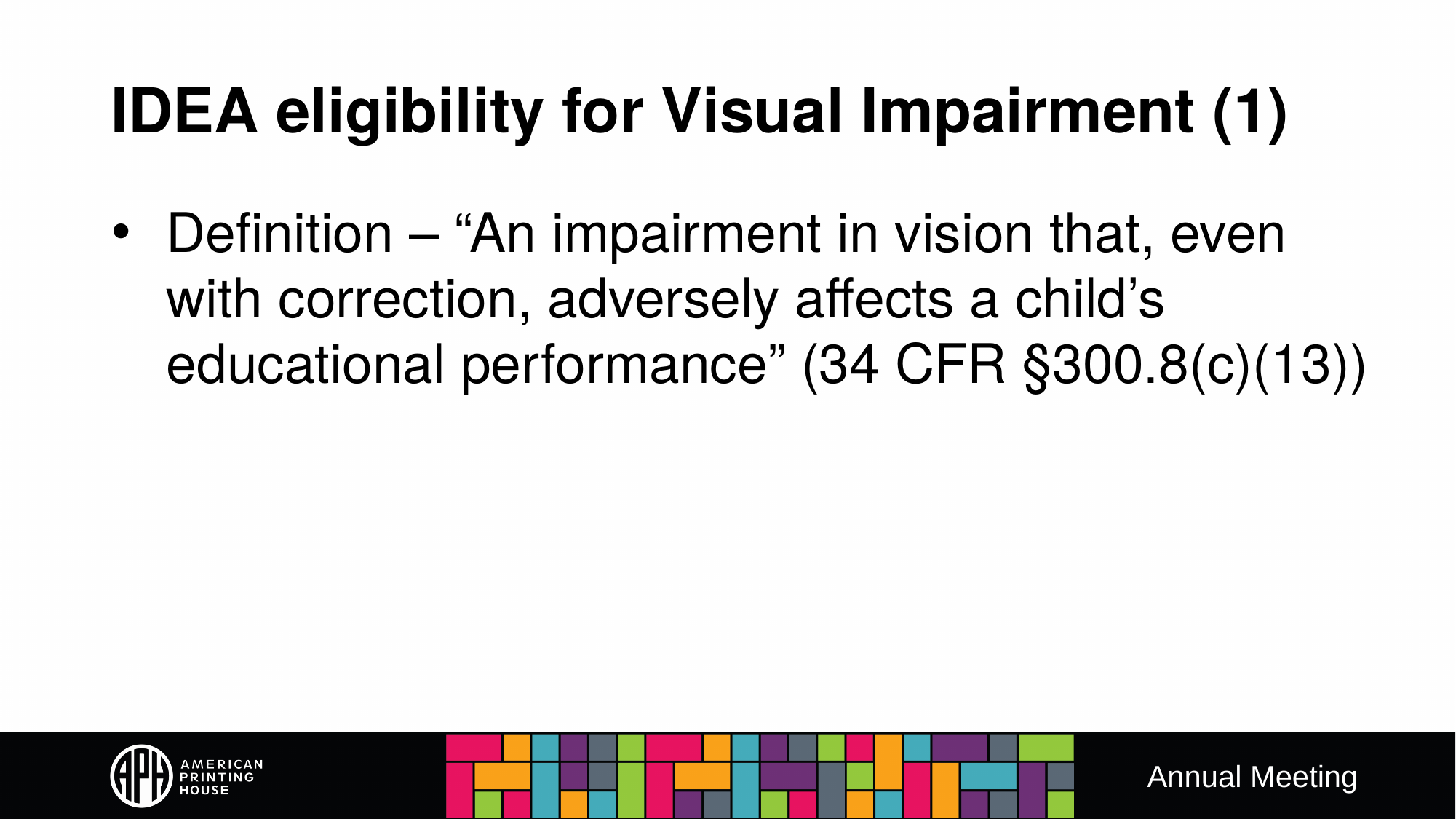

# IDEA eligibility for Visual Impairment (1)
Definition – “An impairment in vision that, even with correction, adversely affects a child’s educational performance” (34 CFR §300.8(c)(13))